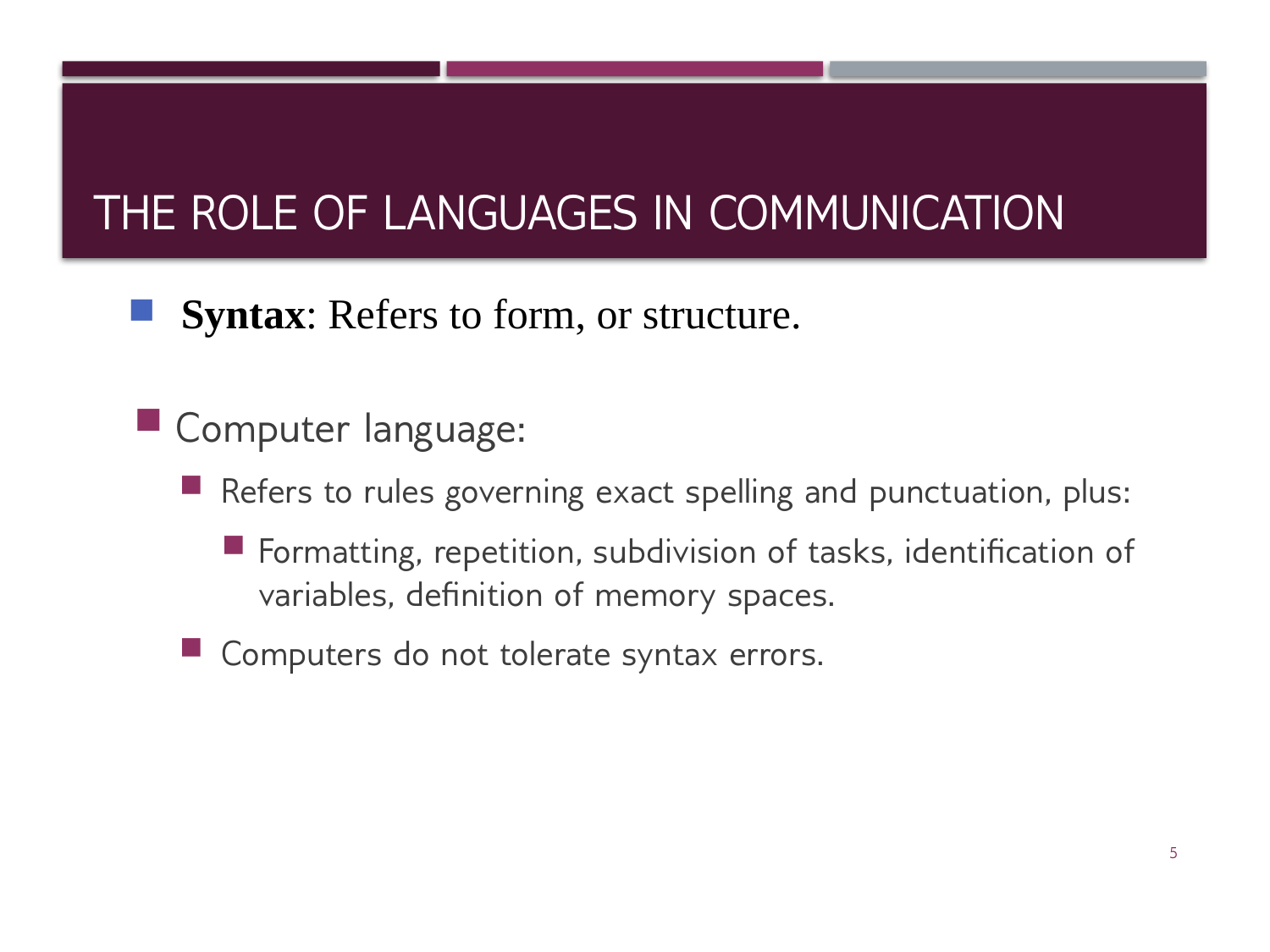

# The Role of Languages in Communication
Syntax: Refers to form, or structure.
Computer language:
Refers to rules governing exact spelling and punctuation, plus:
Formatting, repetition, subdivision of tasks, identification of variables, definition of memory spaces.
Computers do not tolerate syntax errors.
5